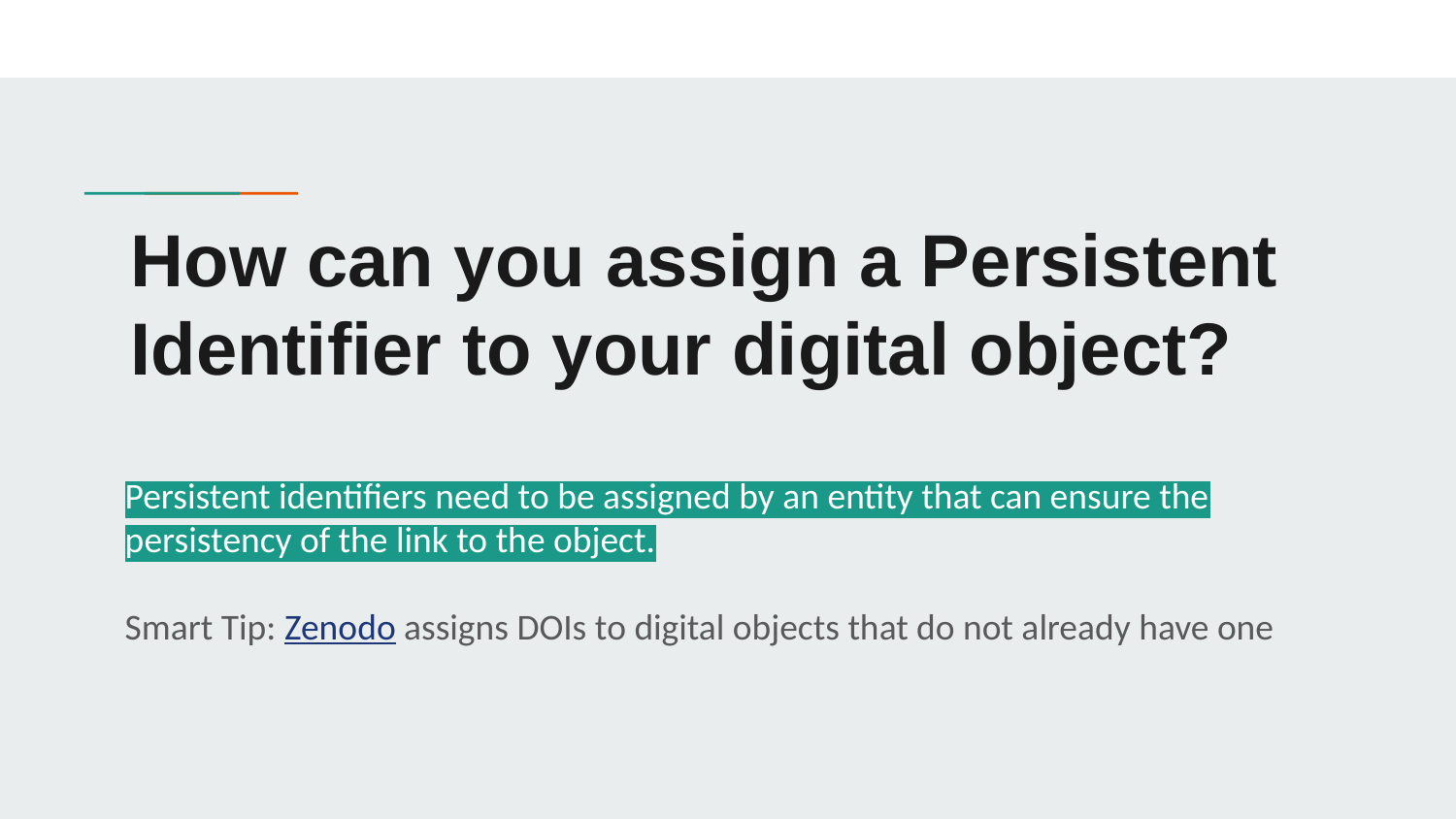

# How can you assign a Persistent Identifier to your digital object?
Persistent identifiers need to be assigned by an entity that can ensure the persistency of the link to the object.

Smart Tip: Zenodo assigns DOIs to digital objects that do not already have one